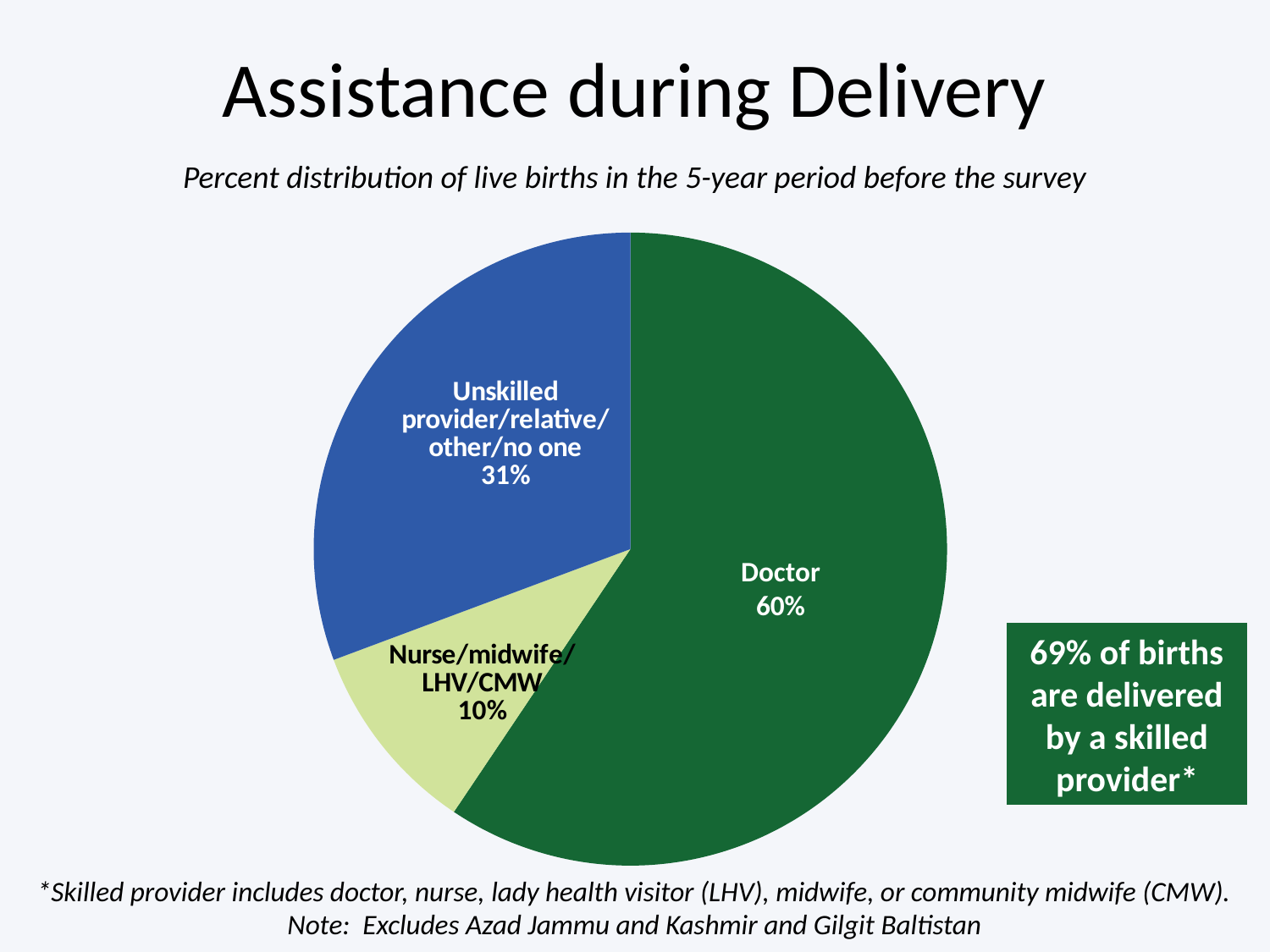

# Assistance during Delivery
Percent distribution of live births in the 5-year period before the survey

### Chart

| Category | Series 1 |
|---|---|
| Doctor | 60.0 |
| Nurse/midwife/ LHV/CMW | 10.0 |
| Unskilled provider/relative/ other/no one | 31.0 |
Doctor
60%
69% of births are delivered by a skilled provider*
*Skilled provider includes doctor, nurse, lady health visitor (LHV), midwife, or community midwife (CMW).
Note:  Excludes Azad Jammu and Kashmir and Gilgit Baltistan